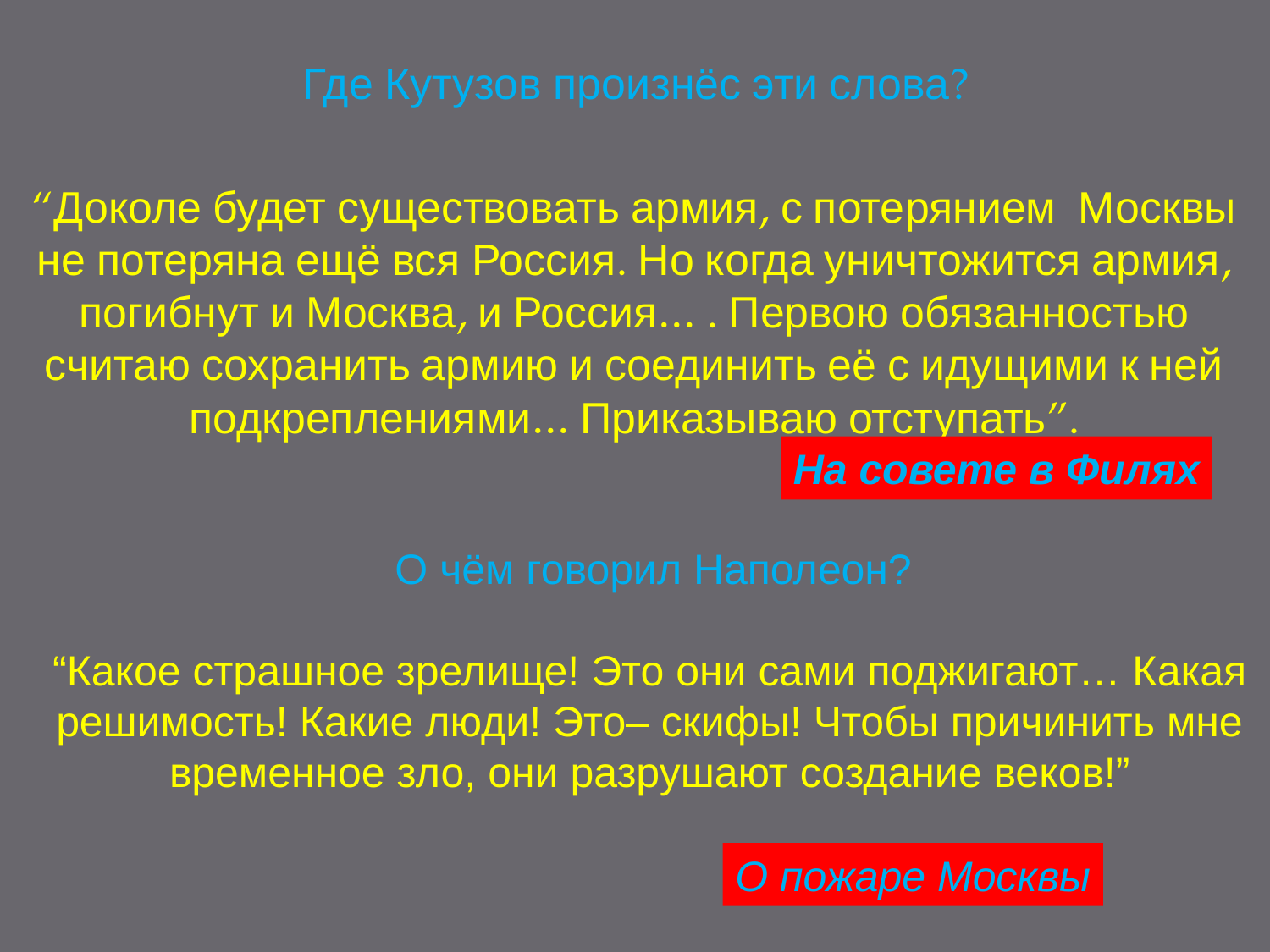

Где Кутузов произнёс эти слова?

“Доколе будет существовать армия, с потерянием  Москвы не потеряна ещё вся Россия. Но когда уничтожится армия, погибнут и Москва, и Россия… . Первою обязанностью считаю сохранить армию и соединить её с идущими к ней подкреплениями… Приказываю отступать”.

На совете в Филях
 О чём говорил Наполеон?

“Какое страшное зрелище! Это они сами поджигают… Какая решимость! Какие люди! Это– скифы! Чтобы причинить мне временное зло, они разрушают создание веков!”
О пожаре Москвы